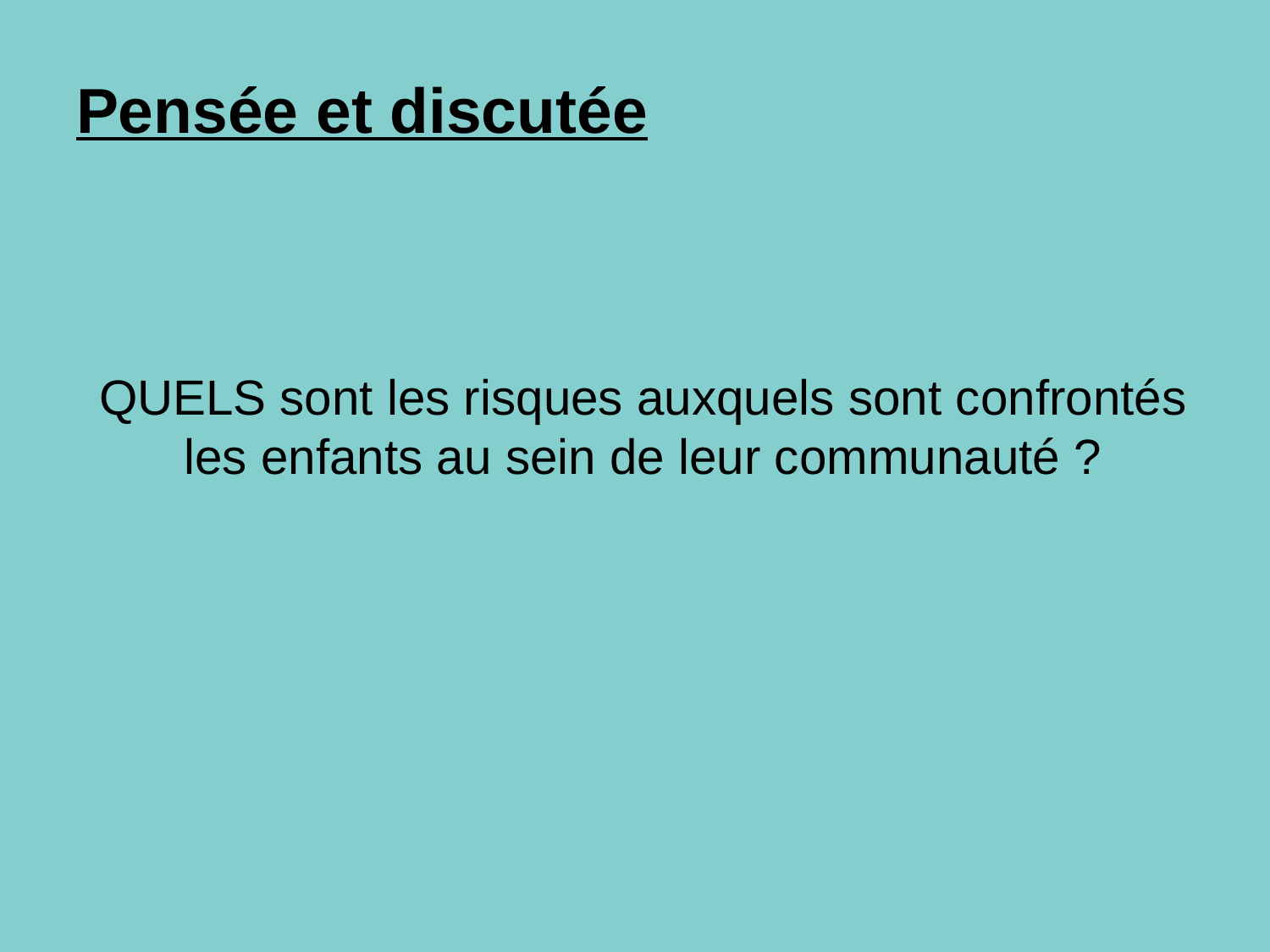

Pensée et discutée
# QUELS sont les risques auxquels sont confrontés les enfants au sein de leur communauté ?